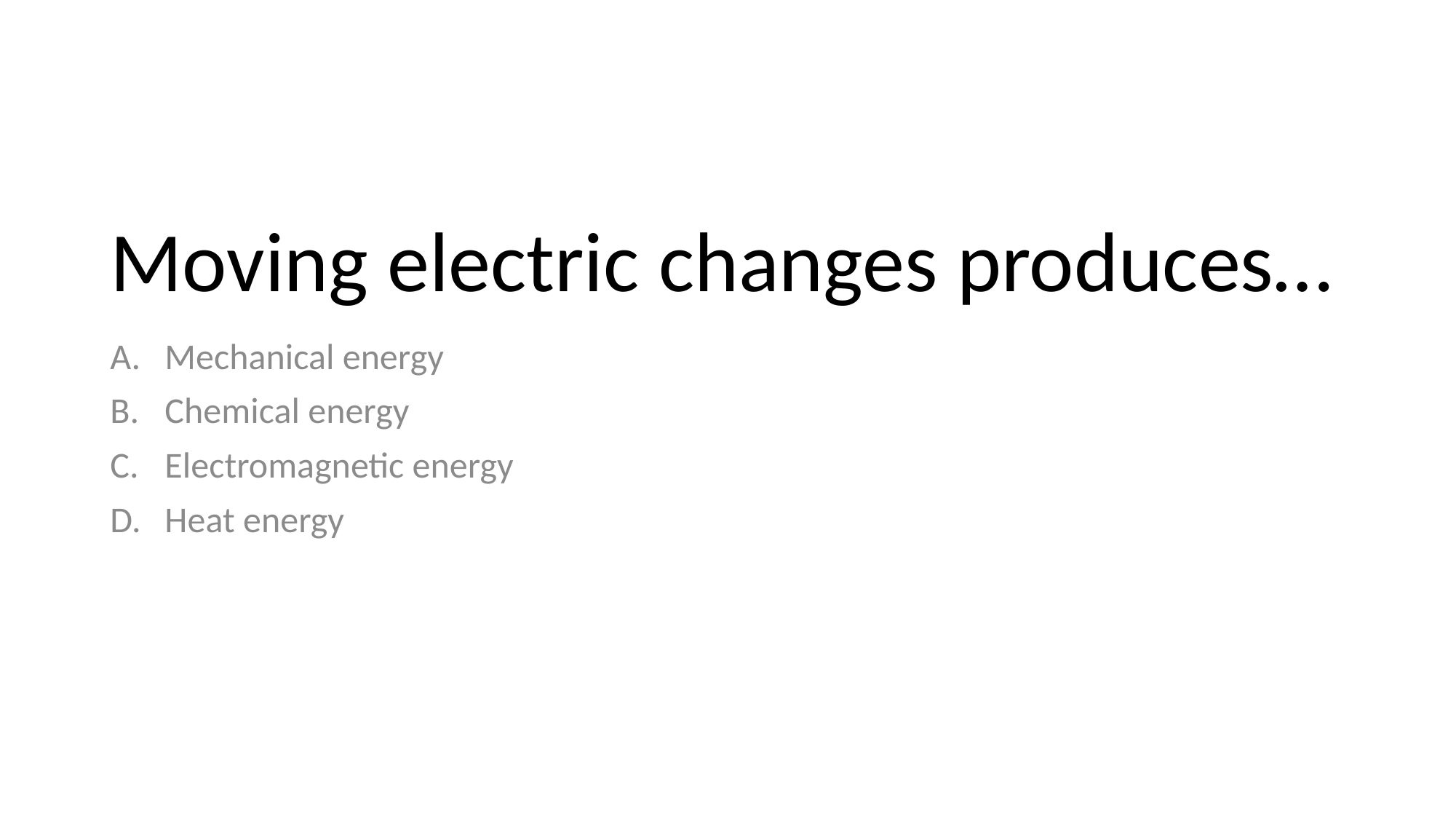

# Moving electric changes produces…
Mechanical energy
Chemical energy
Electromagnetic energy
Heat energy